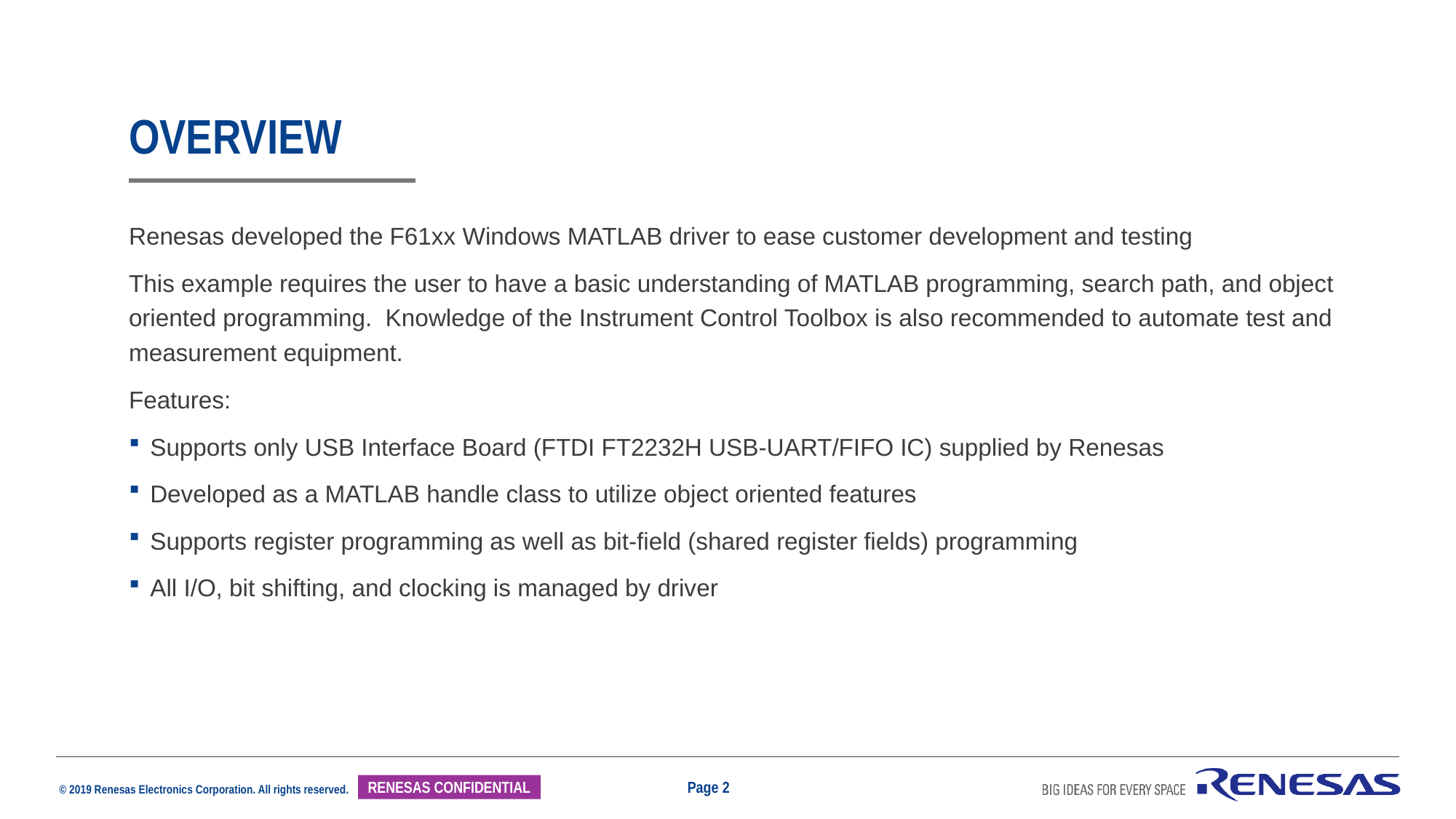

# overview
Renesas developed the F61xx Windows MATLAB driver to ease customer development and testing
This example requires the user to have a basic understanding of MATLAB programming, search path, and object oriented programming.  Knowledge of the Instrument Control Toolbox is also recommended to automate test and measurement equipment.
Features:
Supports only USB Interface Board (FTDI FT2232H USB-UART/FIFO IC) supplied by Renesas
Developed as a MATLAB handle class to utilize object oriented features
Supports register programming as well as bit-field (shared register fields) programming
All I/O, bit shifting, and clocking is managed by driver
Page 2